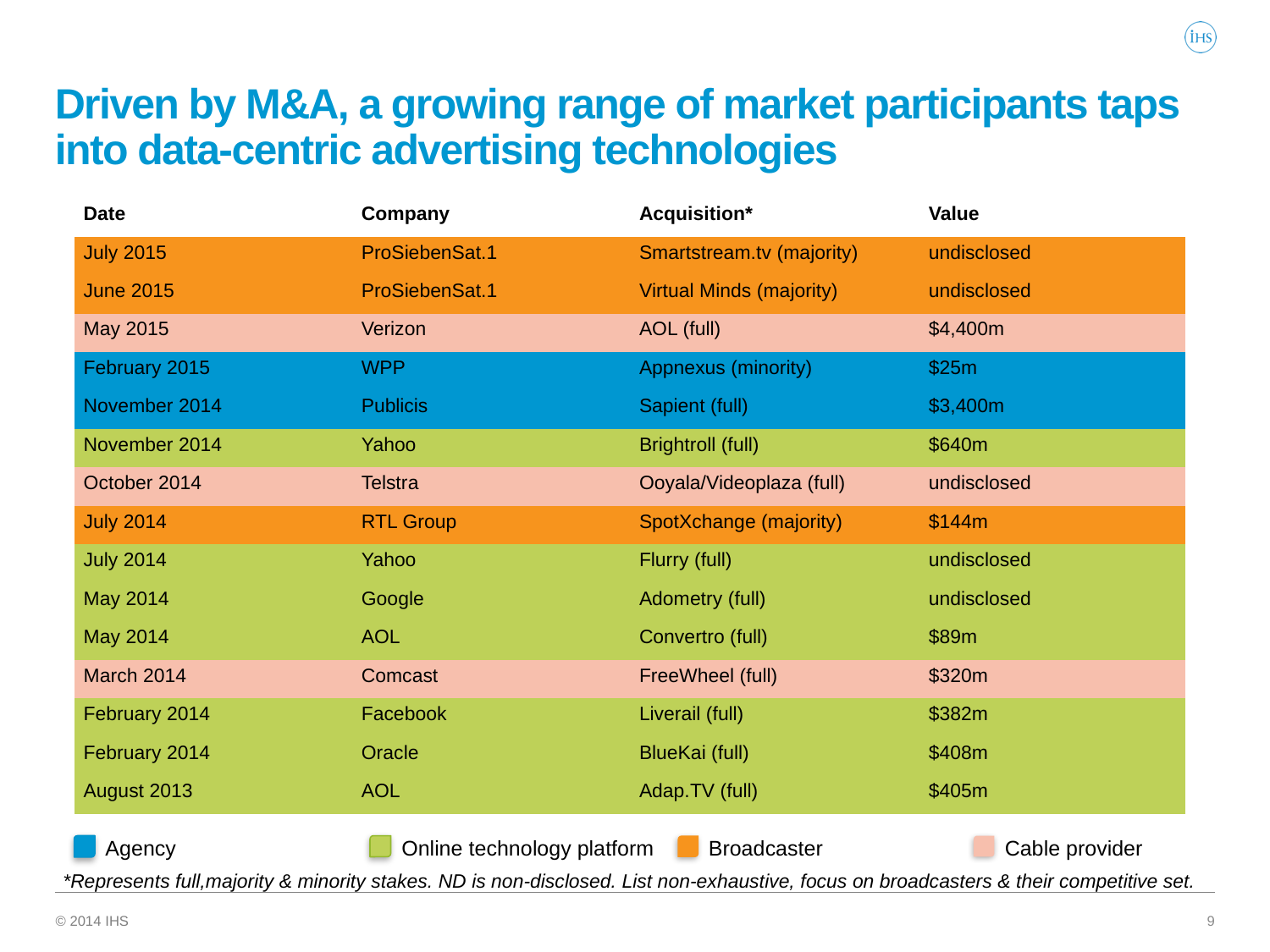

# Driven by M&A, a growing range of market participants taps into data-centric advertising technologies
| Date | Company | Acquisition\* | Value |
| --- | --- | --- | --- |
| July 2015 | ProSiebenSat.1 | Smartstream.tv (majority) | undisclosed |
| June 2015 | ProSiebenSat.1 | Virtual Minds (majority) | undisclosed |
| May 2015 | Verizon | AOL (full) | $4,400m |
| February 2015 | WPP | Appnexus (minority) | $25m |
| November 2014 | Publicis | Sapient (full) | $3,400m |
| November 2014 | Yahoo | Brightroll (full) | $640m |
| October 2014 | Telstra | Ooyala/Videoplaza (full) | undisclosed |
| July 2014 | RTL Group | SpotXchange (majority) | $144m |
| July 2014 | Yahoo | Flurry (full) | undisclosed |
| May 2014 | Google | Adometry (full) | undisclosed |
| May 2014 | AOL | Convertro (full) | $89m |
| March 2014 | Comcast | FreeWheel (full) | $320m |
| February 2014 | Facebook | Liverail (full) | $382m |
| February 2014 | Oracle | BlueKai (full) | $408m |
| August 2013 | AOL | Adap.TV (full) | $405m |
Agency
Online technology platform
Broadcaster
Cable provider

*Represents full,majority & minority stakes. ND is non-disclosed. List non-exhaustive, focus on broadcasters & their competitive set.
9